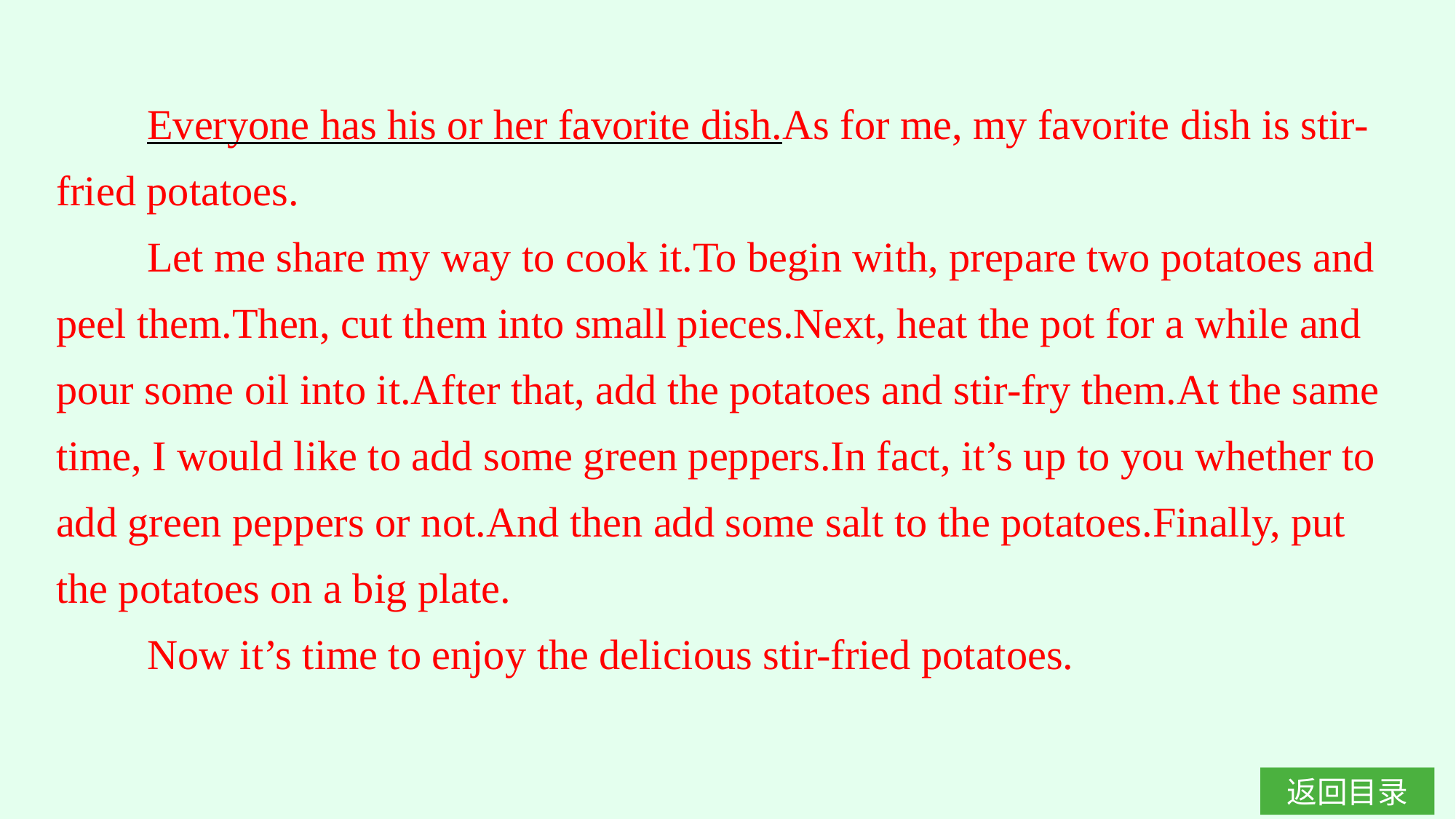

Everyone has his or her favorite dish.As for me, my favorite dish is stir-fried potatoes.
Let me share my way to cook it.To begin with, prepare two potatoes and peel them.Then, cut them into small pieces.Next, heat the pot for a while and pour some oil into it.After that, add the potatoes and stir-fry them.At the same time, I would like to add some green peppers.In fact, it’s up to you whether to add green peppers or not.And then add some salt to the potatoes.Finally, put the potatoes on a big plate.
Now it’s time to enjoy the delicious stir-fried potatoes.